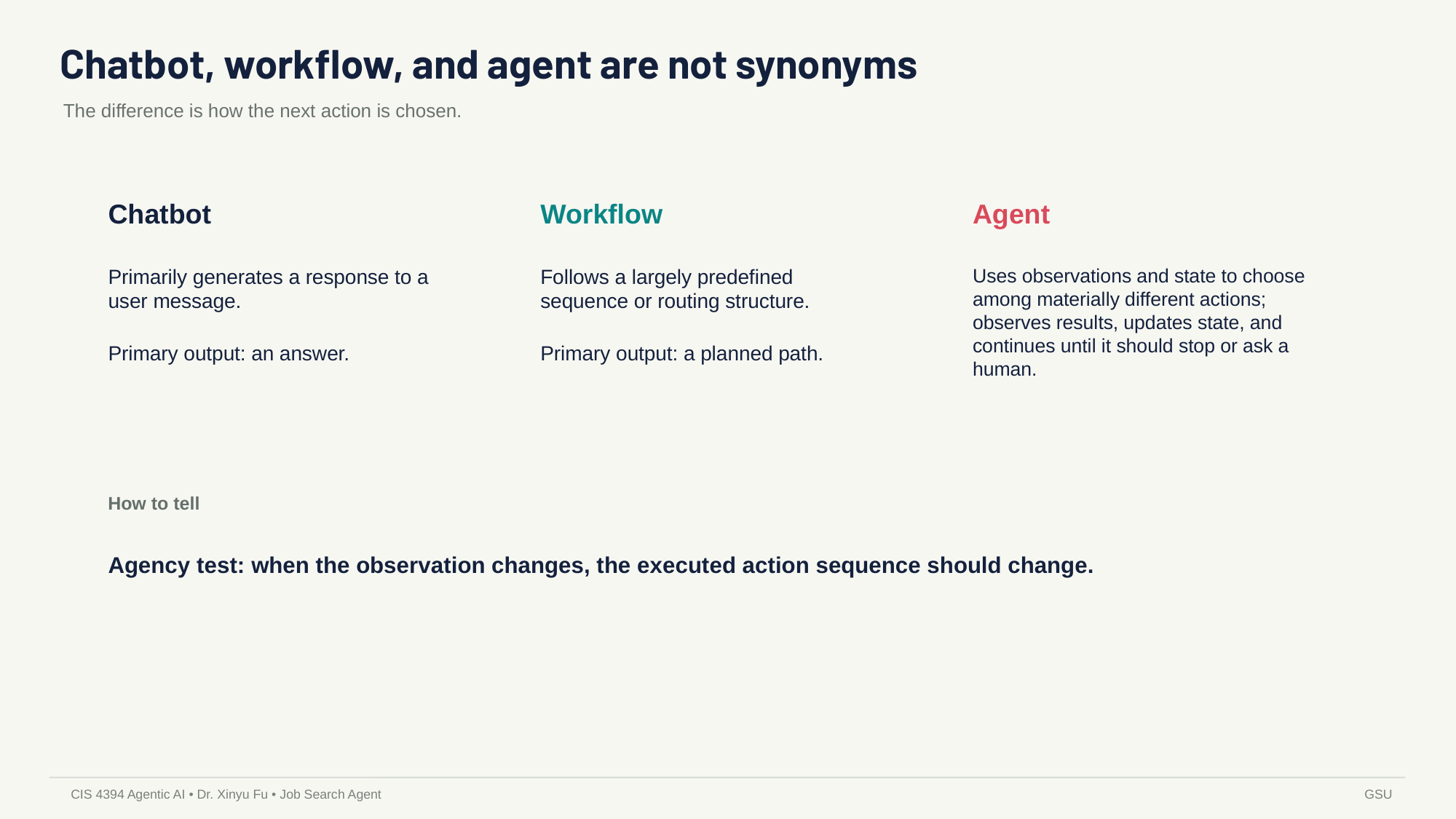

Chatbot, workflow, and agent are not synonyms
The difference is how the next action is chosen.
Chatbot
Workflow
Agent
Primarily generates a response to a user message.

Primary output: an answer.
Follows a largely predefined sequence or routing structure.

Primary output: a planned path.
Uses observations and state to choose among materially different actions; observes results, updates state, and continues until it should stop or ask a human.
How to tell
Agency test: when the observation changes, the executed action sequence should change.